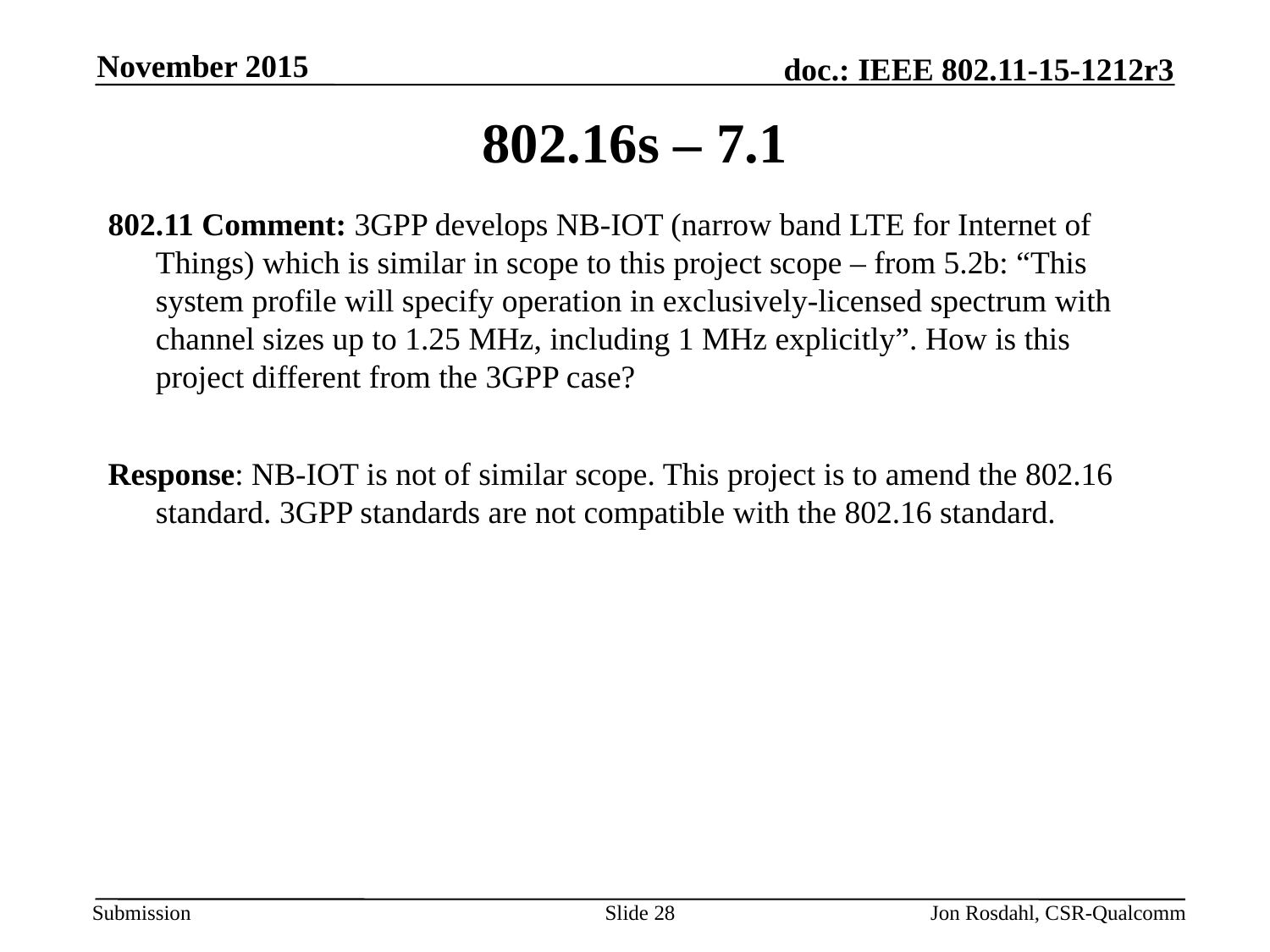

November 2015
# 802.16s – 7.1
802.11 Comment: 3GPP develops NB-IOT (narrow band LTE for Internet of Things) which is similar in scope to this project scope – from 5.2b: “This system profile will specify operation in exclusively-licensed spectrum with channel sizes up to 1.25 MHz, including 1 MHz explicitly”. How is this project different from the 3GPP case?

Response: NB-IOT is not of similar scope. This project is to amend the 802.16 standard. 3GPP standards are not compatible with the 802.16 standard.
Slide 28
Jon Rosdahl, CSR-Qualcomm